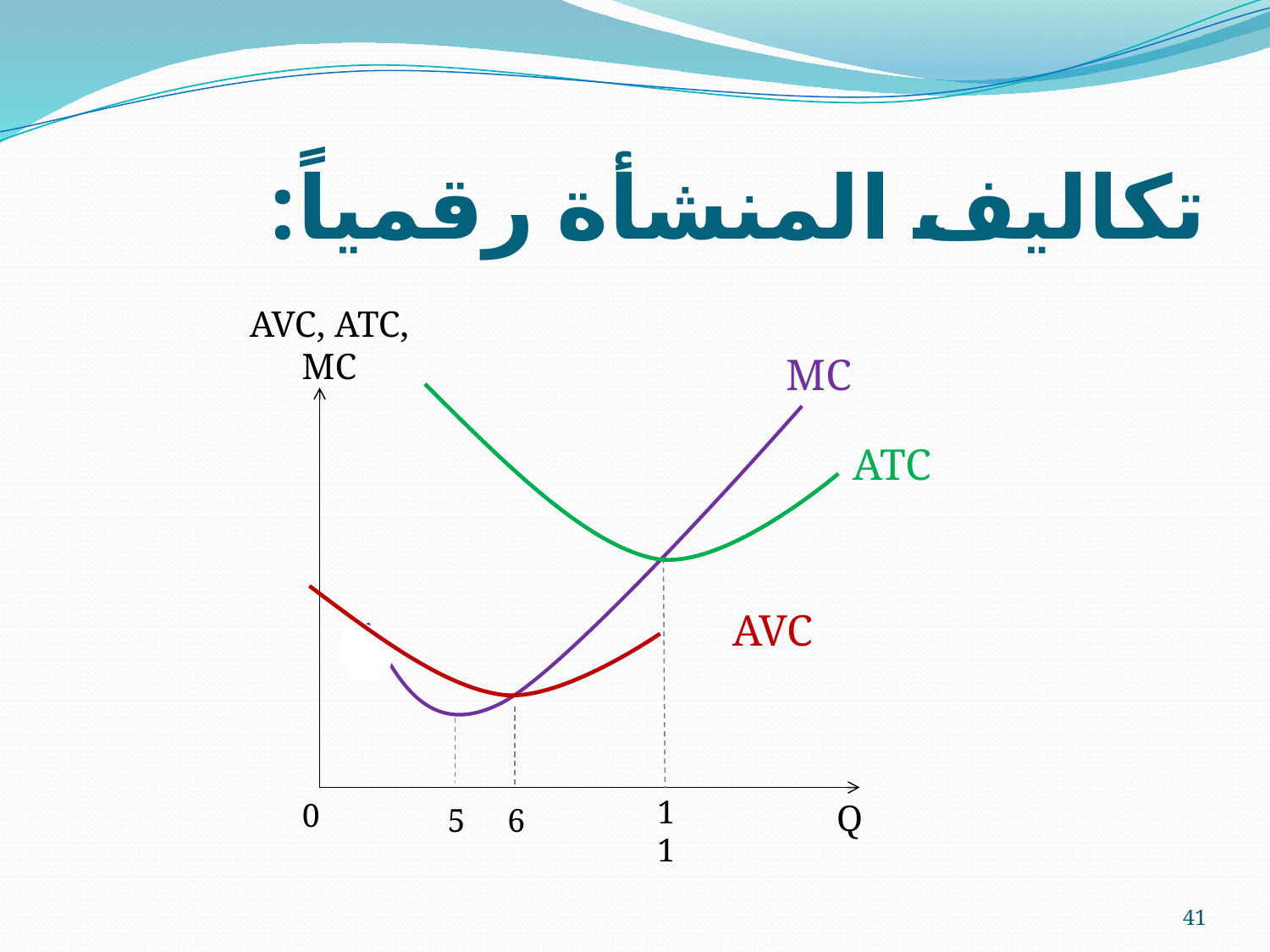

# تكاليف المنشأة رقمياً:

AVC, ATC, MC
MC

ATC

AVC

11
0
Q
5
6
41